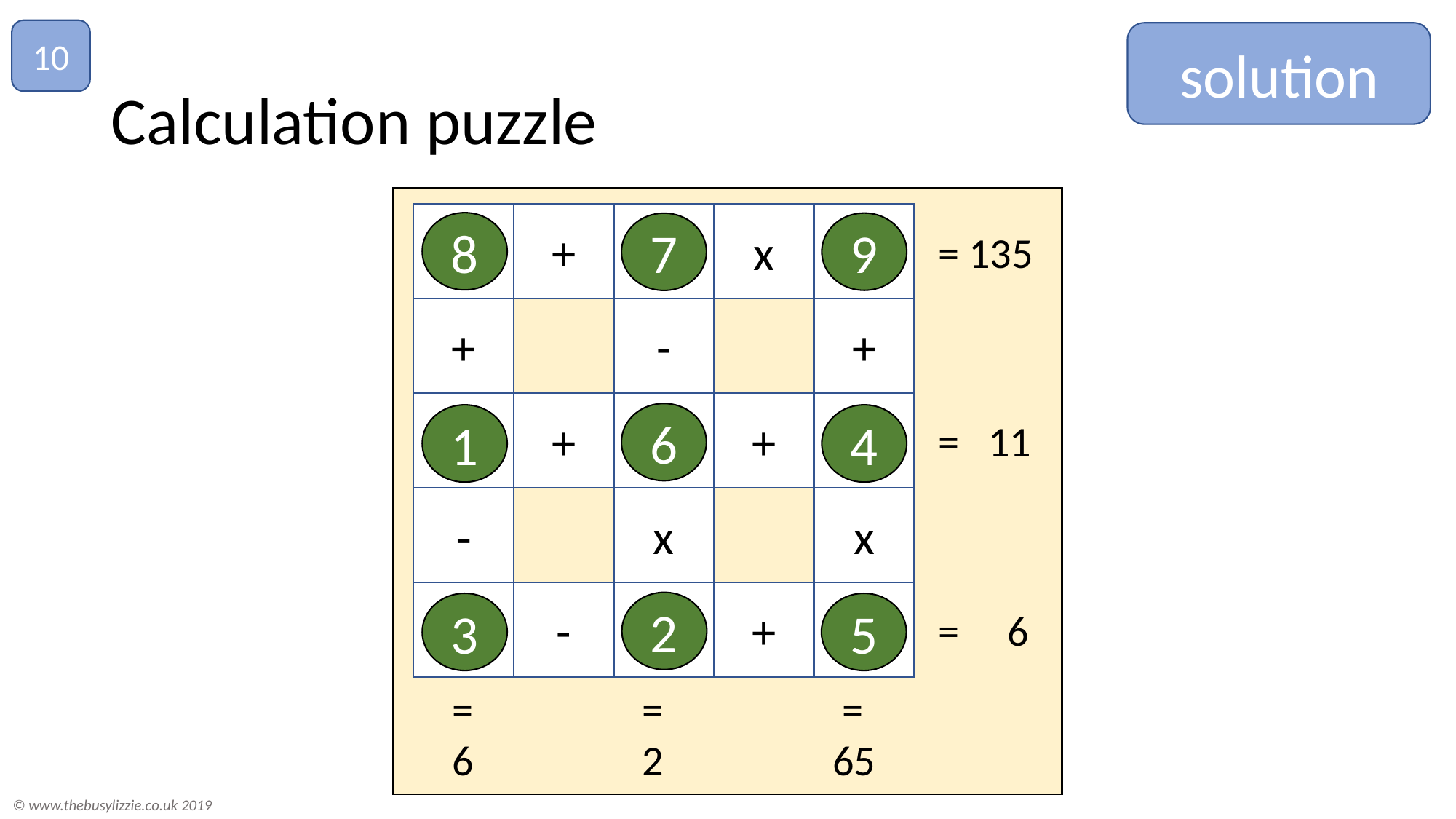

10
solution
# Calculation puzzle

+

x
+
+

-

+

+
x
-

x

-

+
8
9
7
= 135
6
1
4
=   11
2
5
3
=     6
 =
65
 =
 6
 =
 2
© www.thebusylizzie.co.uk 2019